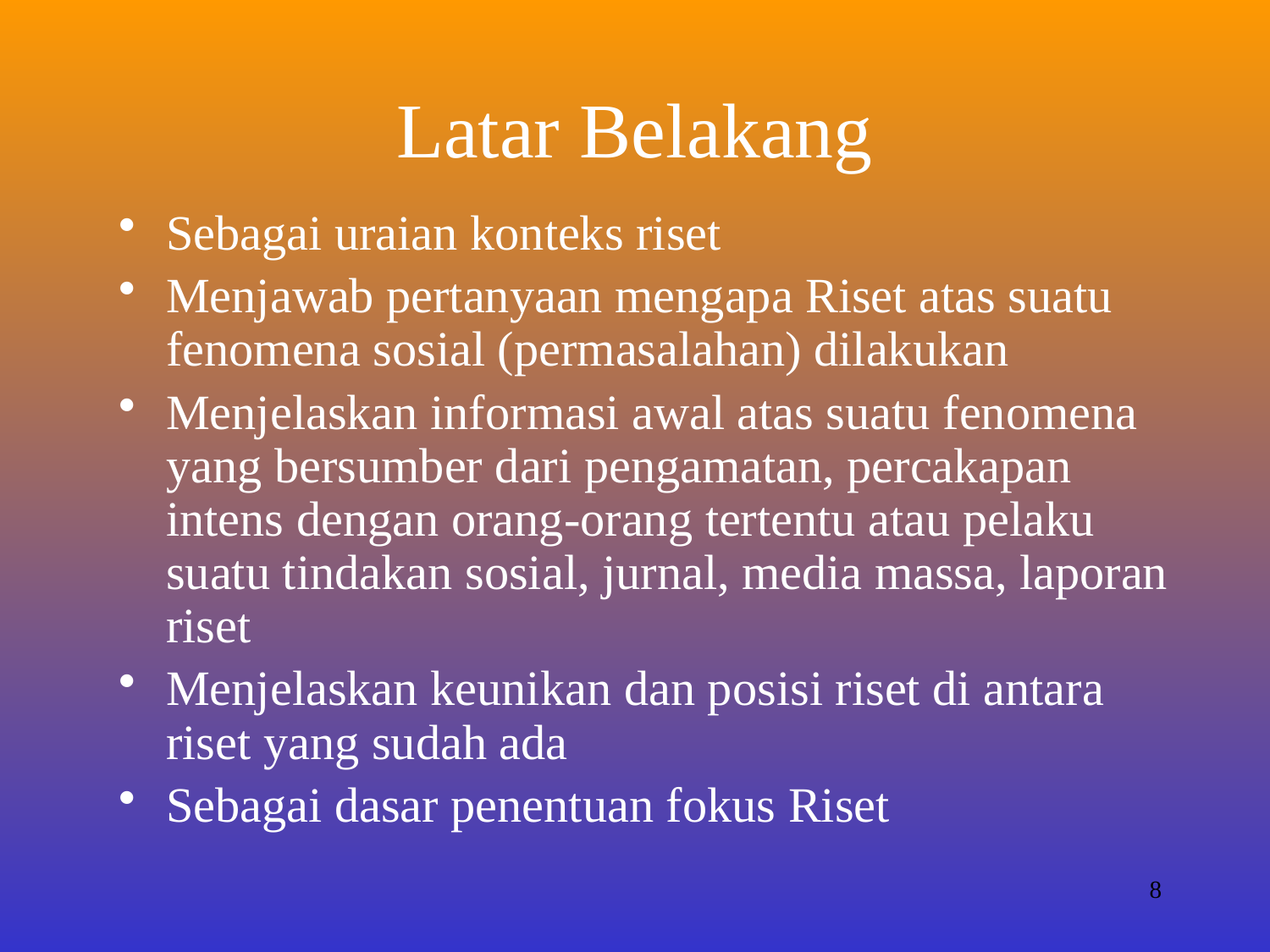

# Latar Belakang
Sebagai uraian konteks riset
Menjawab pertanyaan mengapa Riset atas suatu fenomena sosial (permasalahan) dilakukan
Menjelaskan informasi awal atas suatu fenomena yang bersumber dari pengamatan, percakapan intens dengan orang-orang tertentu atau pelaku suatu tindakan sosial, jurnal, media massa, laporan riset
Menjelaskan keunikan dan posisi riset di antara riset yang sudah ada
Sebagai dasar penentuan fokus Riset

8